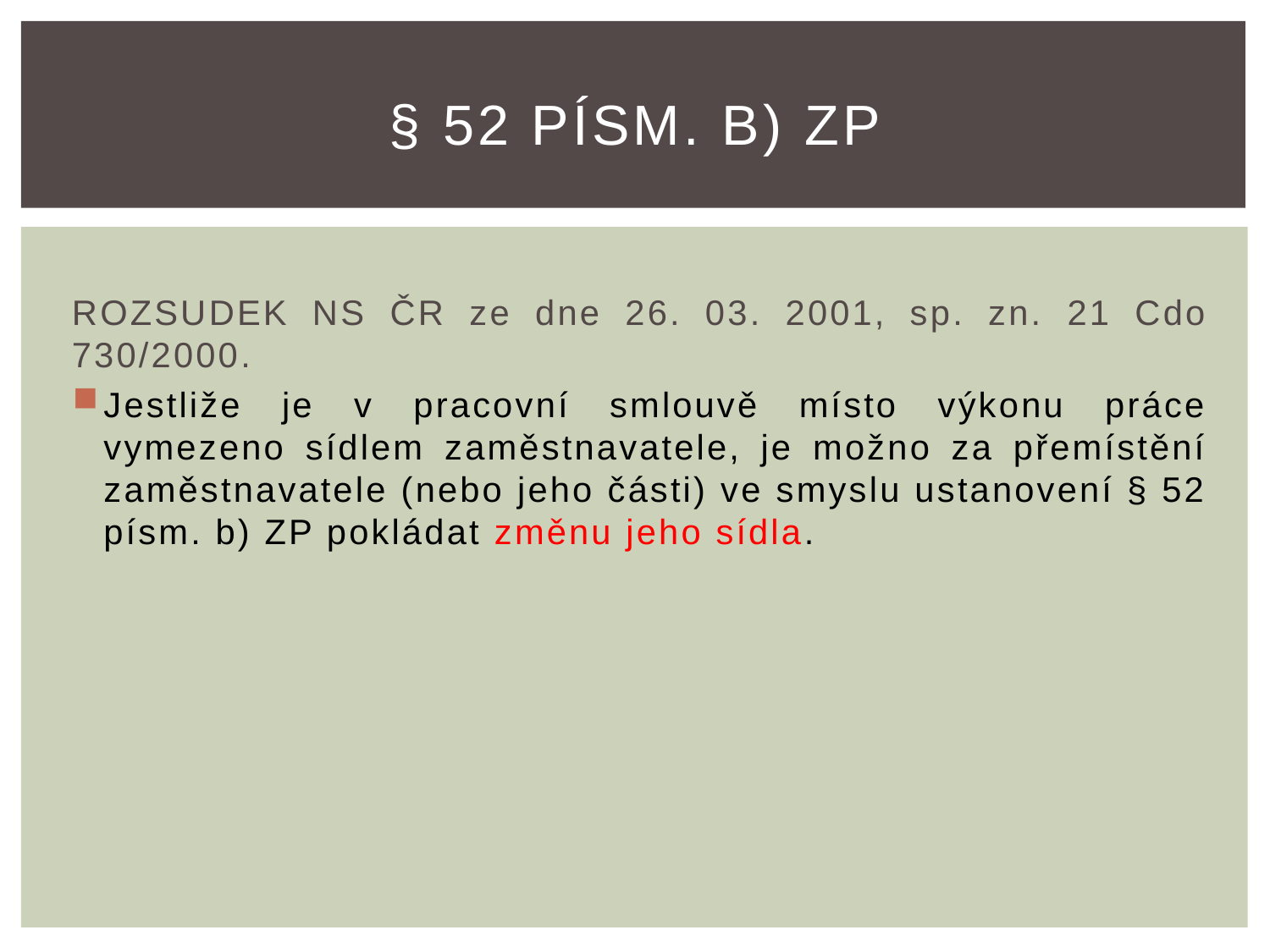

# § 52 písm. B) ZP

ROZSUDEK NS ČR ze dne 26. 03. 2001, sp. zn. 21 Cdo 730/2000.
Jestliže je v pracovní smlouvě místo výkonu práce vymezeno sídlem zaměstnavatele, je možno za přemístění zaměstnavatele (nebo jeho části) ve smyslu ustanovení § 52 písm. b) ZP pokládat změnu jeho sídla.